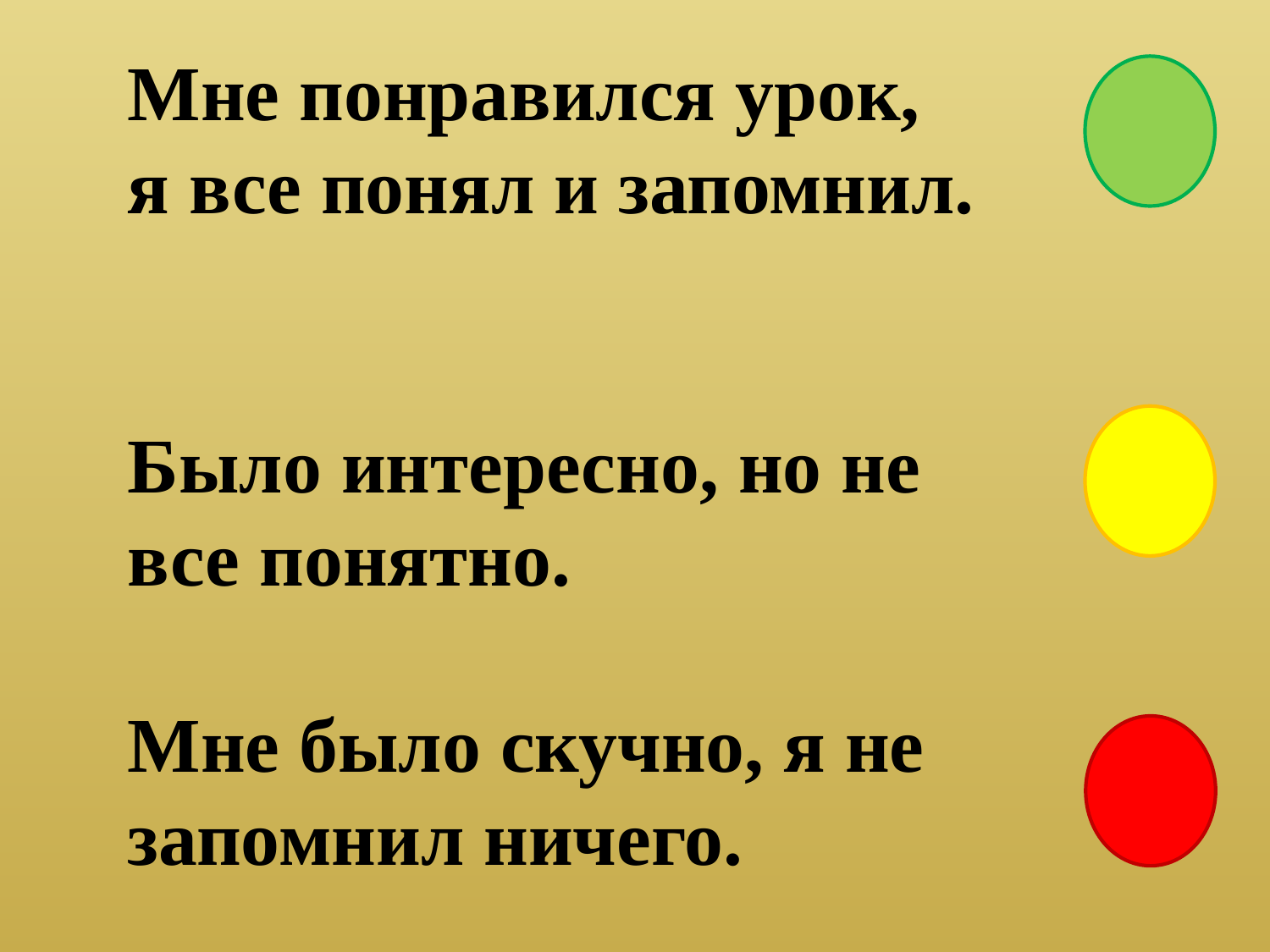

Мне понравился урок,
я все понял и запомнил.

Было интересно, но не все понятно.

Мне было скучно, я не запомнил ничего.